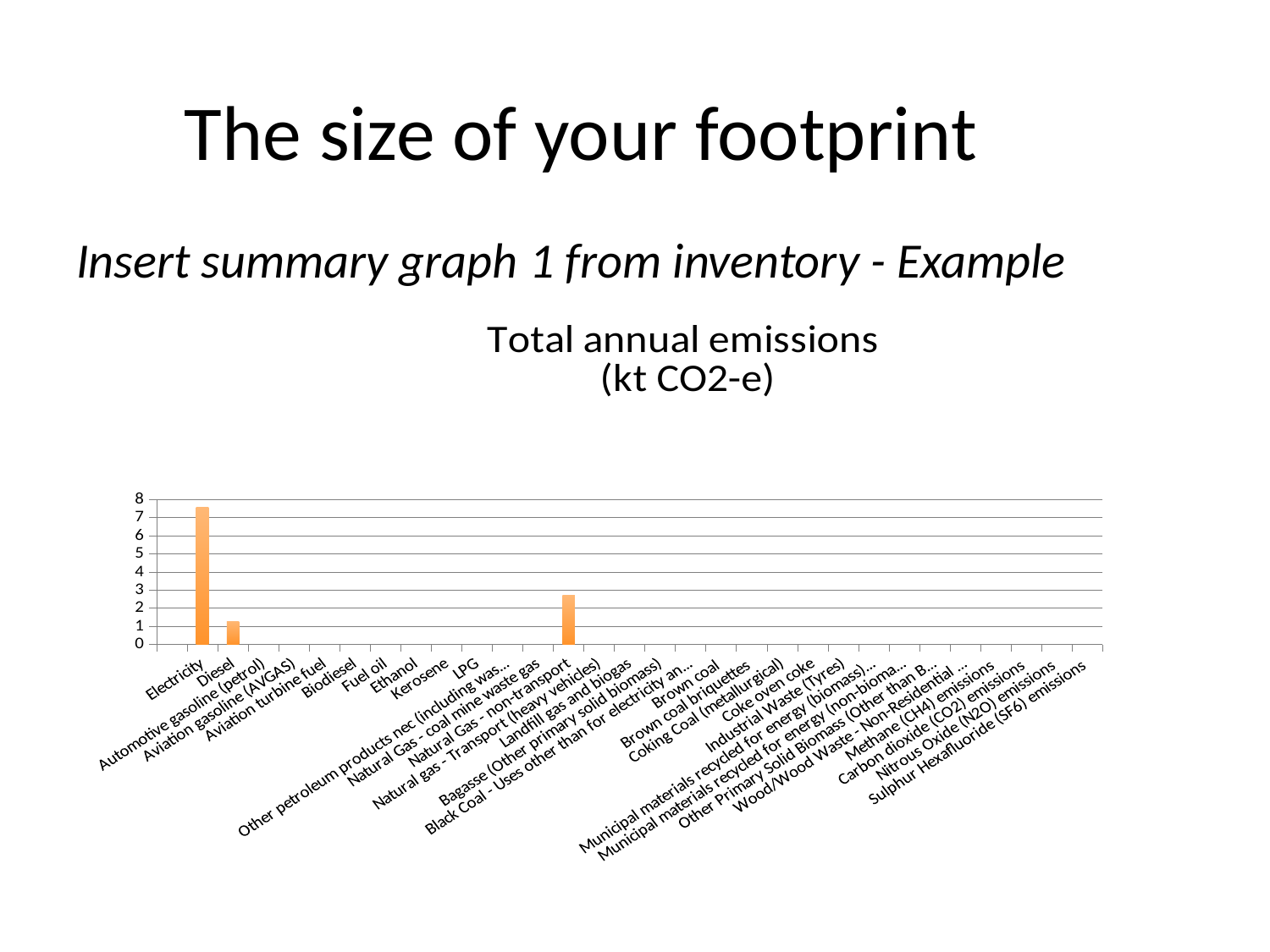

The size of your footprint
Insert summary graph 1 from inventory - Example

### Chart:

| Category | Total annual emissions
(kt CO2-e) |
|---|---|
|  | None |
| Electricity | 7.564999999999981 |
| Diesel | 1.25 |
| Automotive gasoline (petrol) | None |
| Aviation gasoline (AVGAS) | None |
| Aviation turbine fuel | None |
| Biodiesel | None |
| Fuel oil | None |
| Ethanol | None |
| Kerosene | None |
| LPG | None |
| Other petroleum products nec (including waste oils) | None |
| Natural Gas - coal mine waste gas | None |
| Natural Gas - non-transport | 2.6950000000000003 |
| Natural gas - Transport (heavy vehicles) | None |
| Landfill gas and biogas | None |
| Bagasse (Other primary solid biomass) | None |
| Black Coal - Uses other than for electricity and coking  | None |
| Brown coal  | None |
| Brown coal briquettes  | None |
| Coking Coal (metallurgical) | None |
| Coke oven coke | None |
| Industrial Waste (Tyres) | None |
| Municipal materials recycled for energy (biomass) - Non-transport | None |
| Municipal materials recycled for energy (non-biomass) - Non-transport | None |
| Other Primary Solid Biomass (Other than Bagasse) | None |
| Wood/Wood Waste - Non-Residential uses | None |
| Methane (CH4) emissions  | None |
| Carbon dioxide (CO2) emissions  | None |
| Nitrous Oxide (N2O) emissions  | None |
| Sulphur Hexafluoride (SF6) emissions  | None |